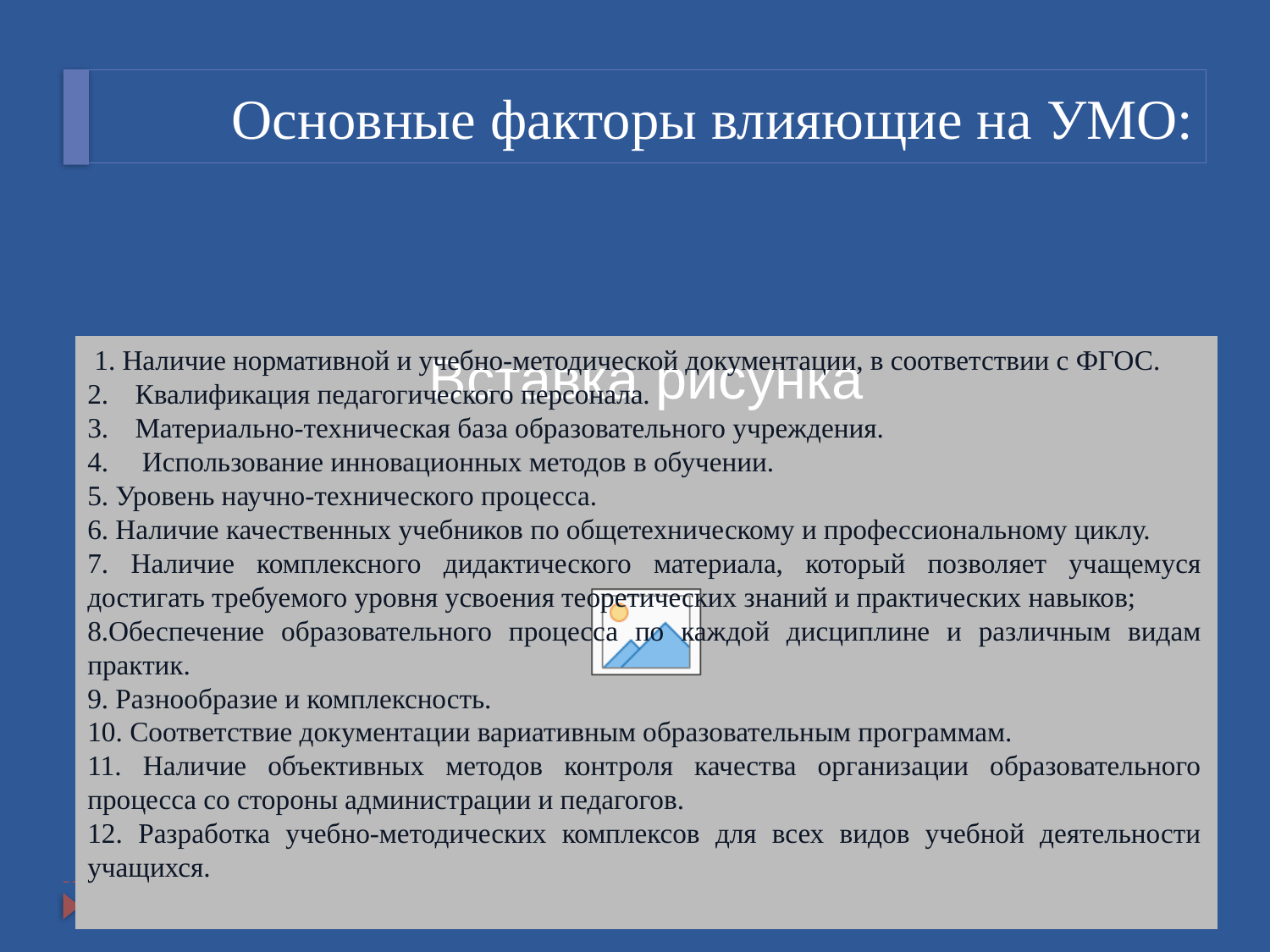

# Основные факторы влияющие на УМО:

 1. Наличие нормативной и учебно-методической документации, в соответствии с ФГОС.
Квалификация педагогического персонала.
Материально-техническая база образовательного учреждения.
 Использование инновационных методов в обучении.
5. Уровень научно-технического процесса.
6. Наличие качественных учебников по общетехническому и профессиональному циклу.
7. Наличие комплексного дидактического материала, который позволяет учащемуся достигать требуемого уровня усвоения теоретических знаний и практических навыков;
8.Обеспечение образовательного процесса по каждой дисциплине и различным видам практик.
9. Разнообразие и комплексность.
10. Соответствие документации вариативным образовательным программам.
11. Наличие объективных методов контроля качества организации образовательного процесса со стороны администрации и педагогов.
12. Разработка учебно-методических комплексов для всех видов учебной деятельности учащихся.